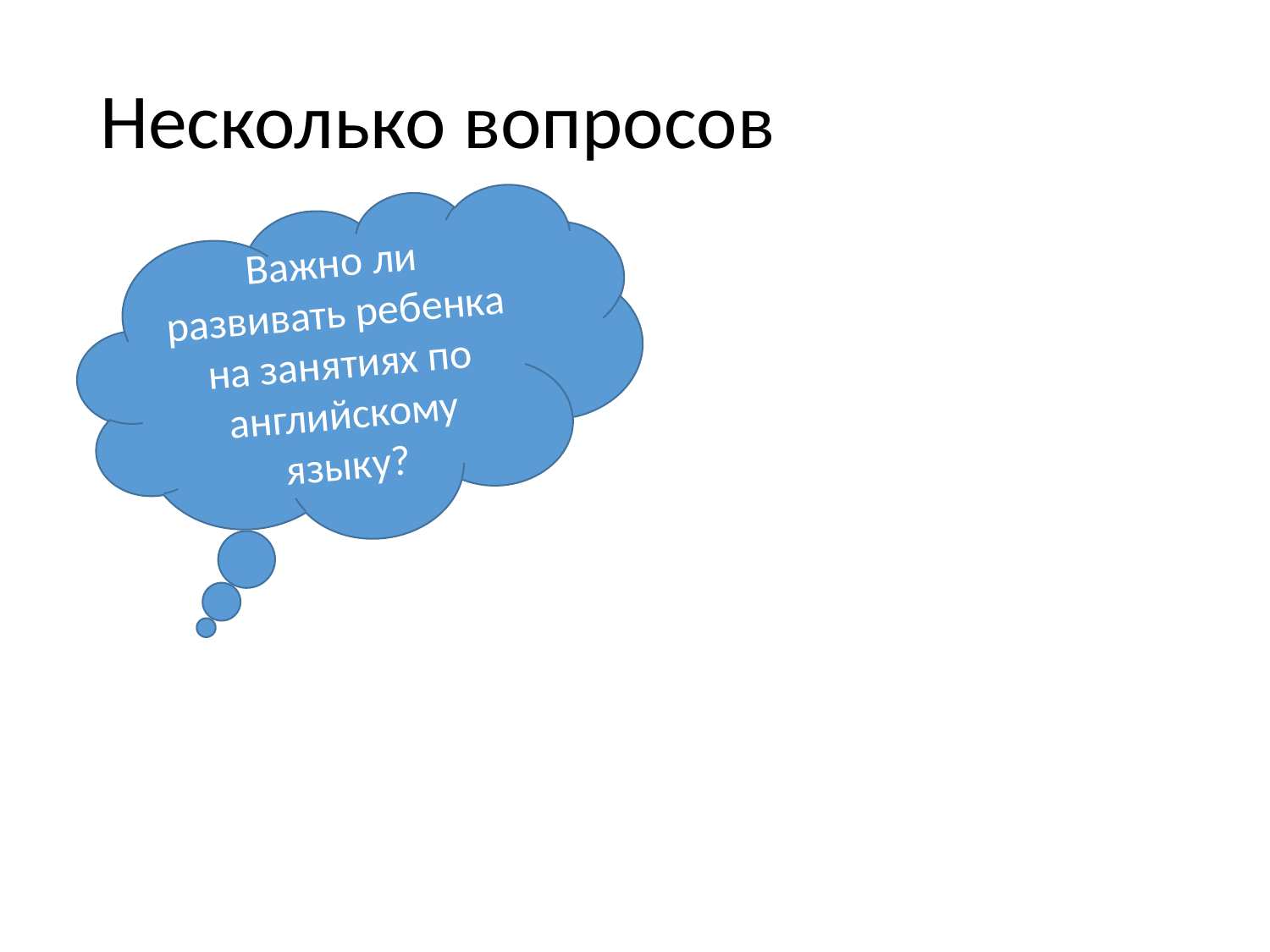

# Несколько вопросов
Важно ли развивать ребенка на занятиях по английскому языку?